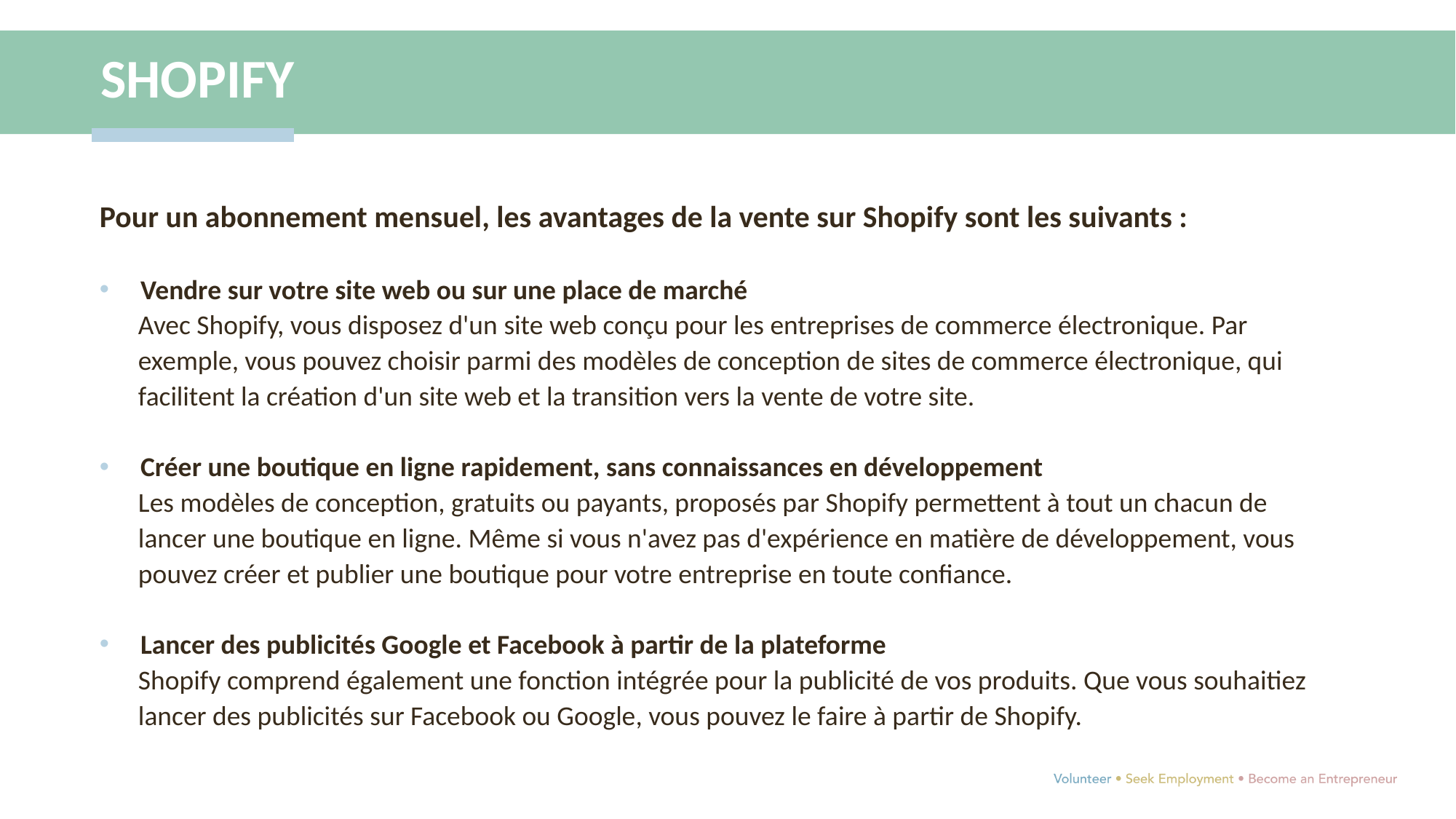

SHOPIFY
Pour un abonnement mensuel, les avantages de la vente sur Shopify sont les suivants :

Vendre sur votre site web ou sur une place de marché
Avec Shopify, vous disposez d'un site web conçu pour les entreprises de commerce électronique. Par exemple, vous pouvez choisir parmi des modèles de conception de sites de commerce électronique, qui facilitent la création d'un site web et la transition vers la vente de votre site.

Créer une boutique en ligne rapidement, sans connaissances en développement
Les modèles de conception, gratuits ou payants, proposés par Shopify permettent à tout un chacun de lancer une boutique en ligne. Même si vous n'avez pas d'expérience en matière de développement, vous pouvez créer et publier une boutique pour votre entreprise en toute confiance.

Lancer des publicités Google et Facebook à partir de la plateforme
Shopify comprend également une fonction intégrée pour la publicité de vos produits. Que vous souhaitiez lancer des publicités sur Facebook ou Google, vous pouvez le faire à partir de Shopify.